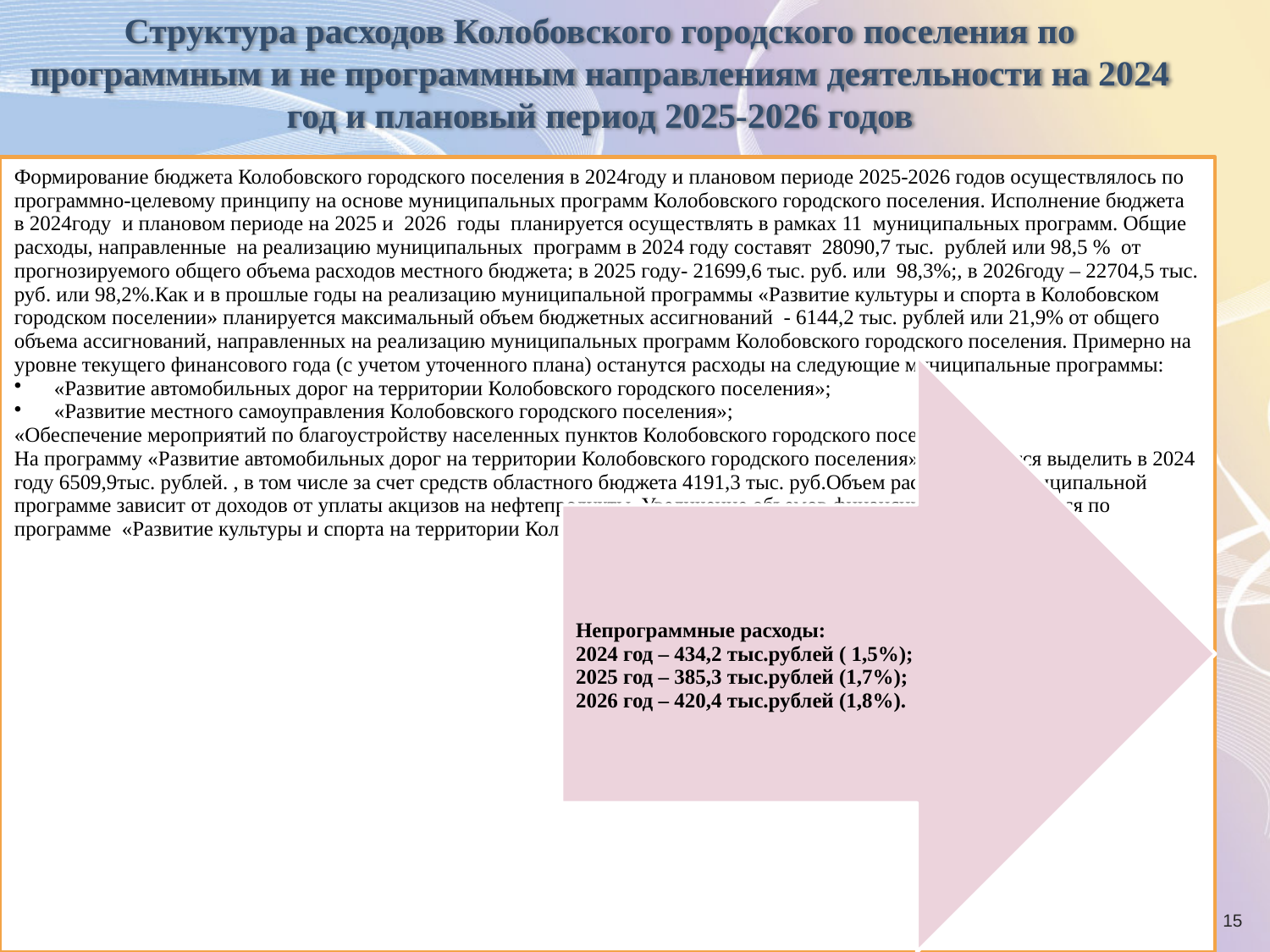

# Структура расходов Колобовского городского поселения по программным и не программным направлениям деятельности на 2024 год и плановый период 2025-2026 годов
2026 год – 22704,5  тыс.рублей (98,2 %)
Непрограммные расходы:
2024 год – 434,2 тыс.рублей ( 1,5%);
2025 год – 385,3 тыс.рублей (1,7%);
2026 год – 420,4 тыс.рублей (1,8%).
«Развитие автомобильных дорог на территории Колобовского городского поселения»;
.
15